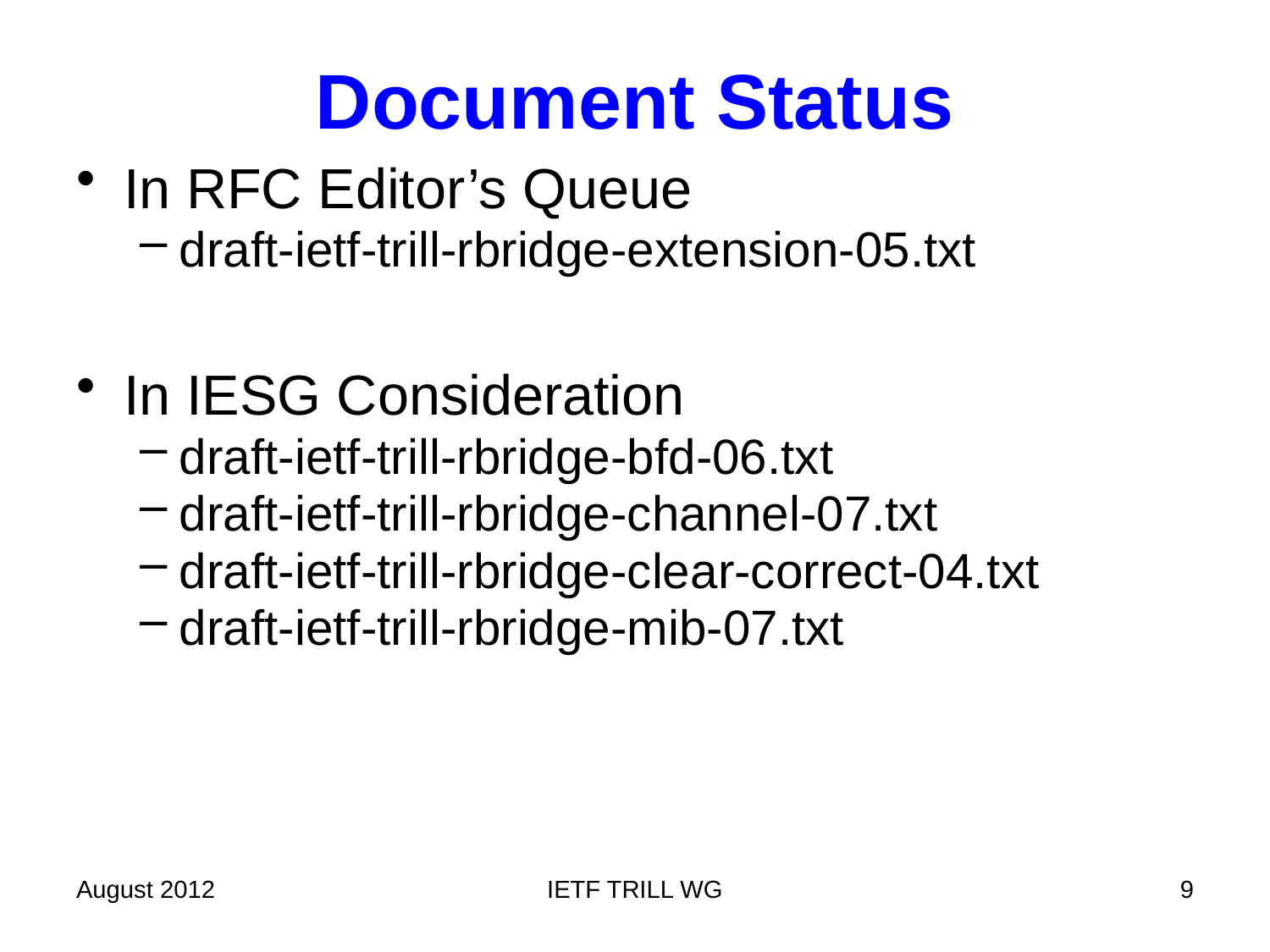

# Document Status
In RFC Editor’s Queue
draft-ietf-trill-rbridge-extension-05.txt

In IESG Consideration
draft-ietf-trill-rbridge-bfd-06.txt
draft-ietf-trill-rbridge-channel-07.txt
draft-ietf-trill-rbridge-clear-correct-04.txt
draft-ietf-trill-rbridge-mib-07.txt
August 2012
IETF TRILL WG
9